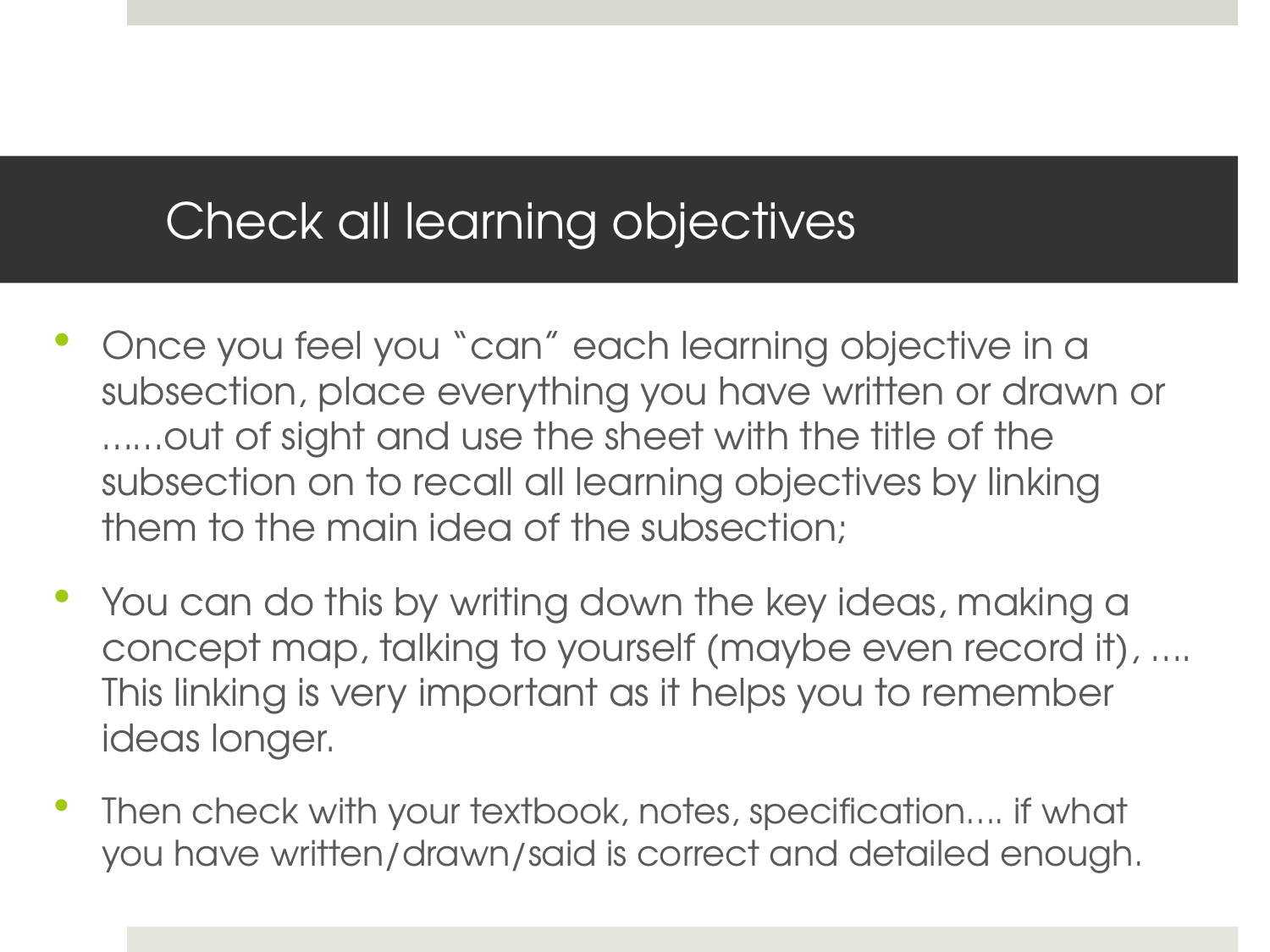

# Check all learning objectives
Once you feel you “can” each learning objective in a subsection, place everything you have written or drawn or ……out of sight and use the sheet with the title of the subsection on to recall all learning objectives by linking them to the main idea of the subsection;
You can do this by writing down the key ideas, making a concept map, talking to yourself (maybe even record it), …. This linking is very important as it helps you to remember ideas longer.
Then check with your textbook, notes, specification…. if what you have written/drawn/said is correct and detailed enough.